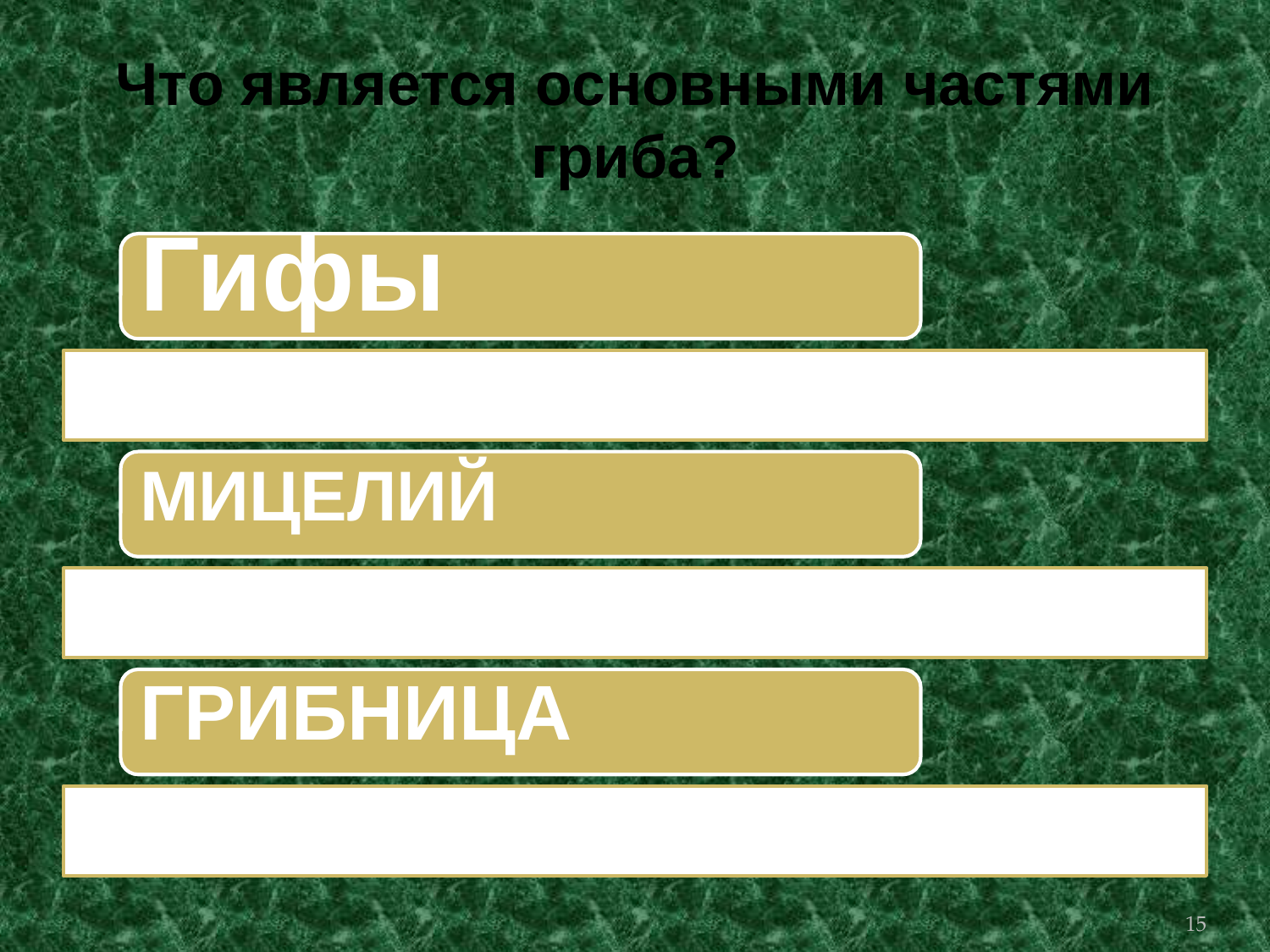

# Что является основными частями гриба?
Гифы
МИЦЕЛИЙ
ГРИБНИЦА
15